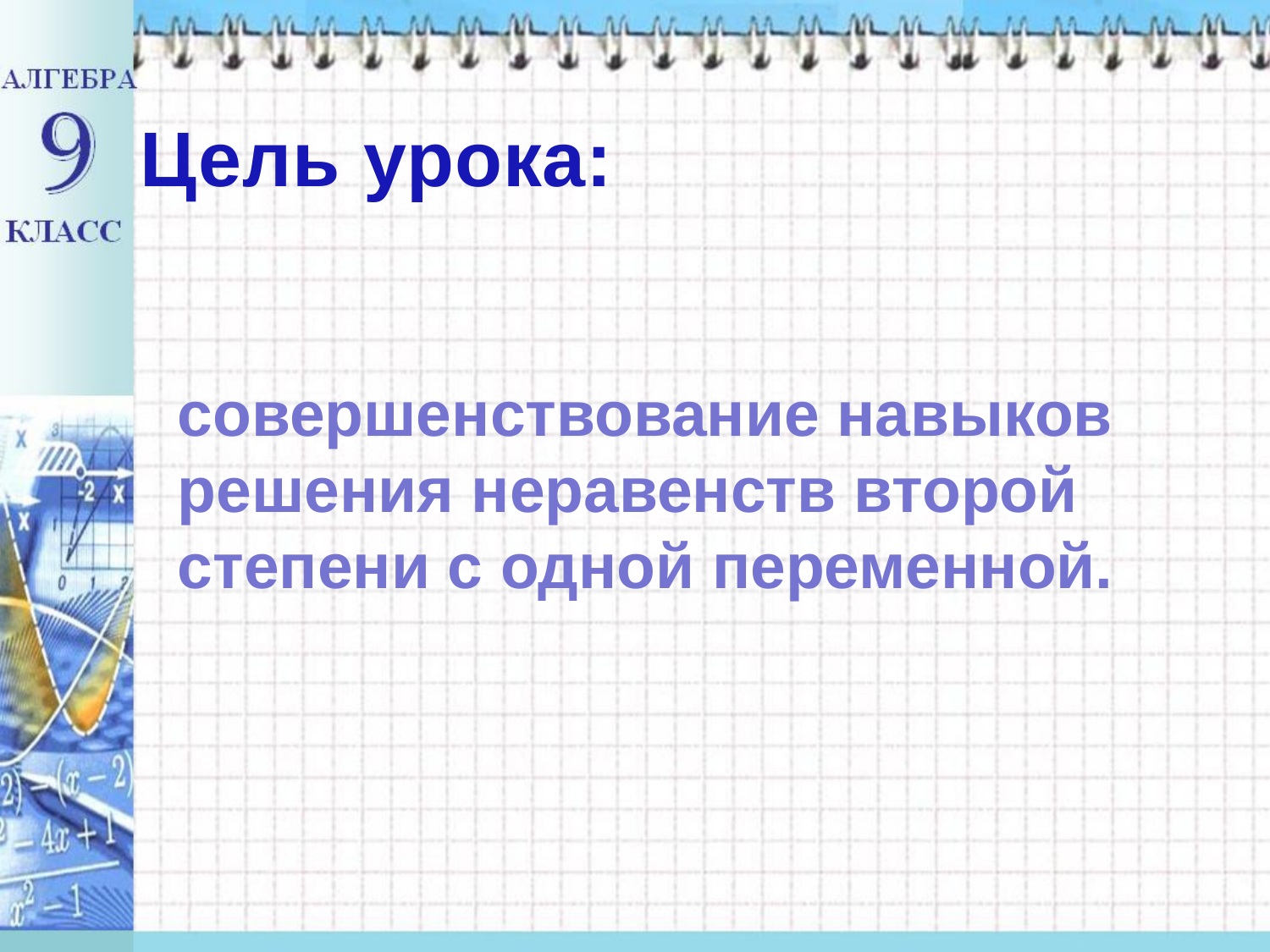

# Цель урока:
совершенствование навыков решения неравенств второй степени с одной переменной.